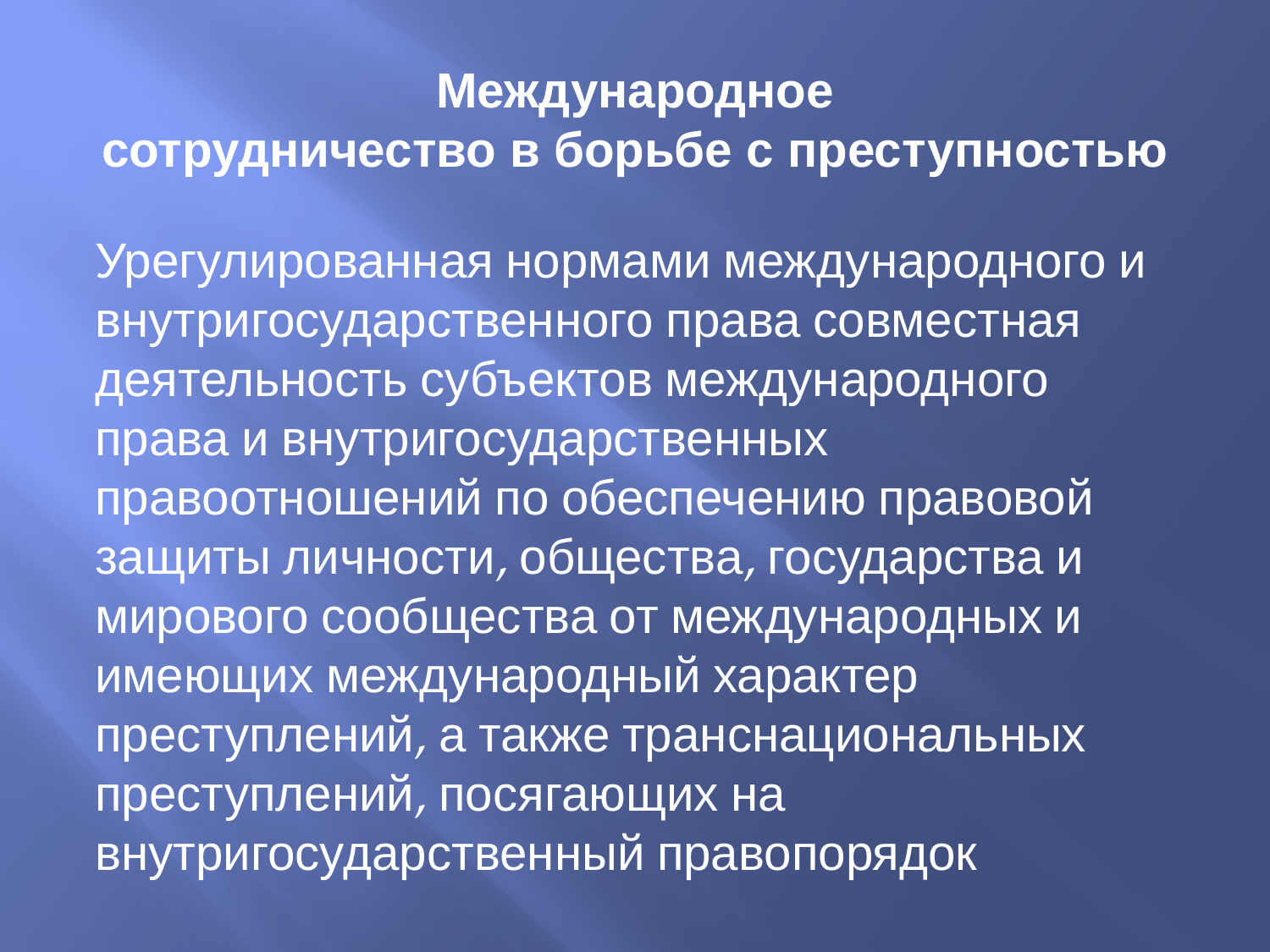

# Международное сотрудничество в борьбе с преступностью
Урегулированная нормами международного и внутригосударственного права совместная деятельность субъектов международного права и внутригосударственных правоотношений по обеспечению правовой защиты личности, общества, государства и мирового сообщества от международных и имеющих международный характер преступлений, а также транснациональных преступлений, посягающих на внутригосударственный правопорядок